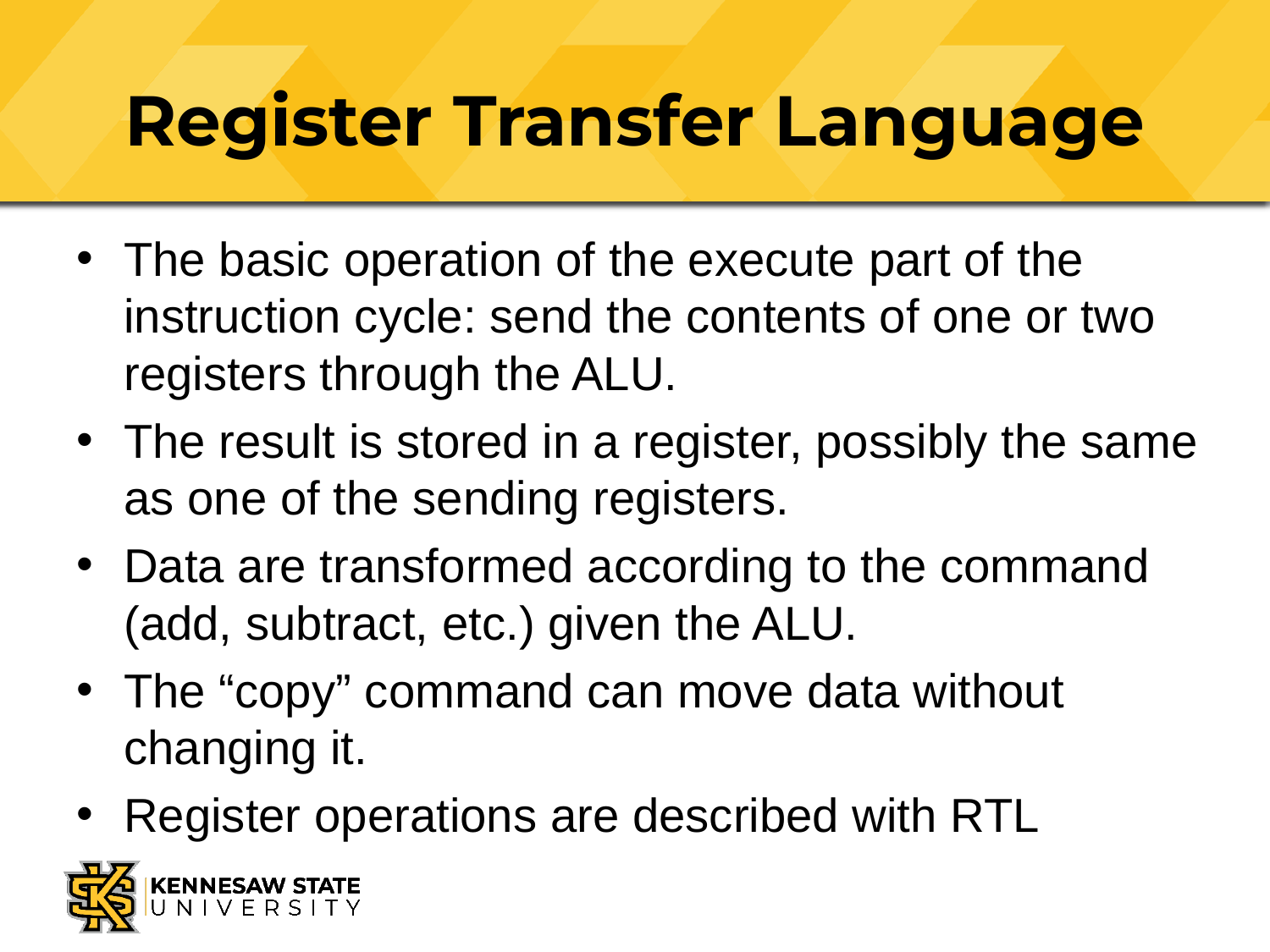

# Register Transfer Language
The basic operation of the execute part of the instruction cycle: send the contents of one or two registers through the ALU.
The result is stored in a register, possibly the same as one of the sending registers.
Data are transformed according to the command (add, subtract, etc.) given the ALU.
The “copy” command can move data without changing it.
Register operations are described with RTL